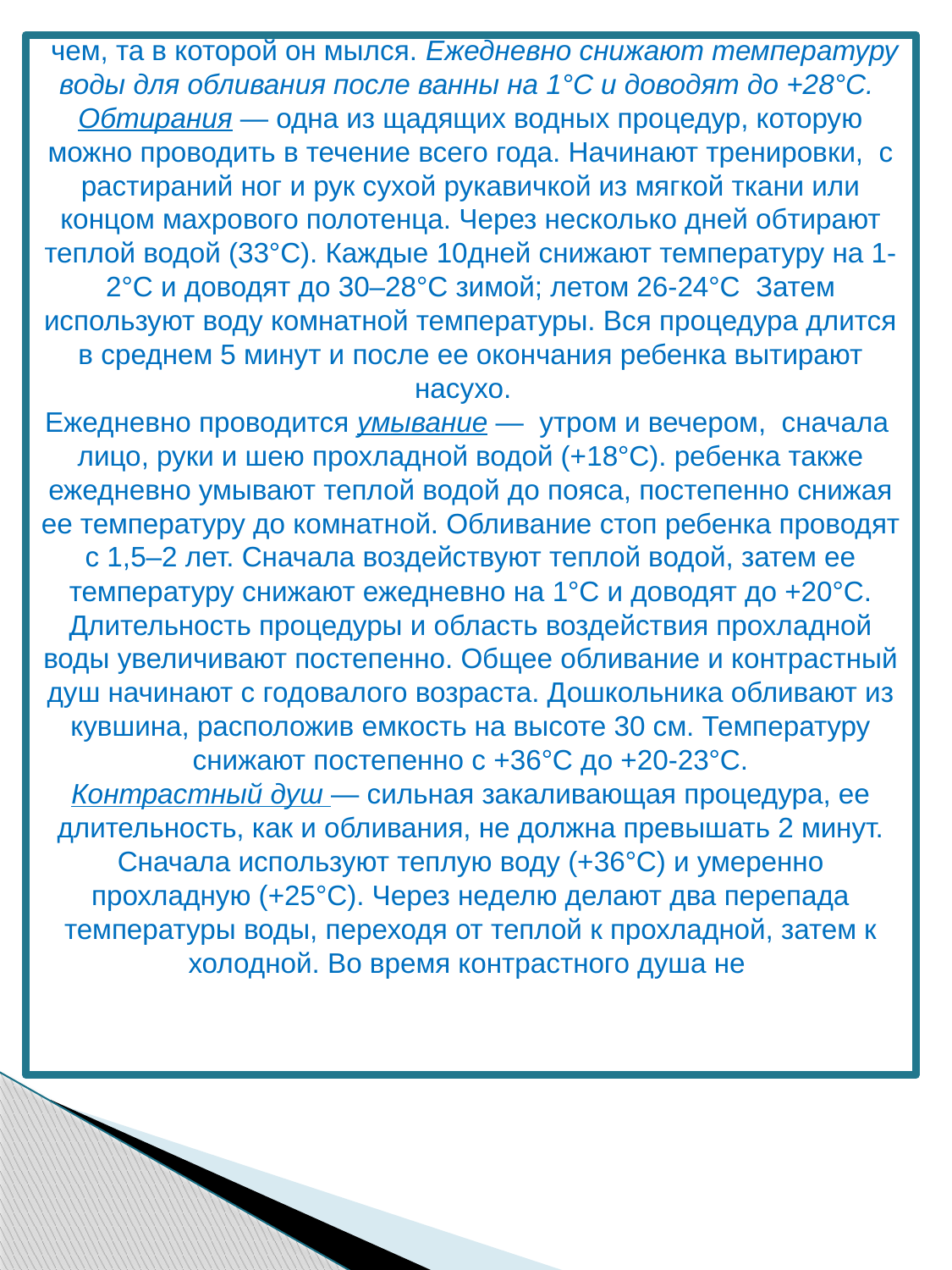

чем, та в которой он мылся. Ежедневно снижают температуру воды для обливания после ванны на 1°С и доводят до +28°С.
Обтирания — одна из щадящих водных процедур, которую можно проводить в течение всего года. Начинают тренировки,  с растираний ног и рук сухой рукавичкой из мягкой ткани или концом махрового полотенца. Через несколько дней обтирают теплой водой (33°С). Каждые 10дней снижают температуру на 1-2°С и доводят до 30–28°С зимой; летом 26-24°С  Затем используют воду комнатной температуры. Вся процедура длится в среднем 5 минут и после ее окончания ребенка вытирают насухо.
Ежедневно проводится умывание —  утром и вечером,  сначала  лицо, руки и шею прохладной водой (+18°С). ребенка также ежедневно умывают теплой водой до пояса, постепенно снижая ее температуру до комнатной. Обливание стоп ребенка проводят с 1,5–2 лет. Сначала воздействуют теплой водой, затем ее температуру снижают ежедневно на 1°С и доводят до +20°С. Длительность процедуры и область воздействия прохладной воды увеличивают постепенно. Общее обливание и контрастный душ начинают с годовалого возраста. Дошкольника обливают из кувшина, расположив емкость на высоте 30 см. Температуру снижают постепенно с +36°С до +20-23°С.
Контрастный душ — сильная закаливающая процедура, ее длительность, как и обливания, не должна превышать 2 минут. Сначала используют теплую воду (+36°С) и умеренно прохладную (+25°С). Через неделю делают два перепада температуры воды, переходя от теплой к прохладной, затем к холодной. Во время контрастного душа не